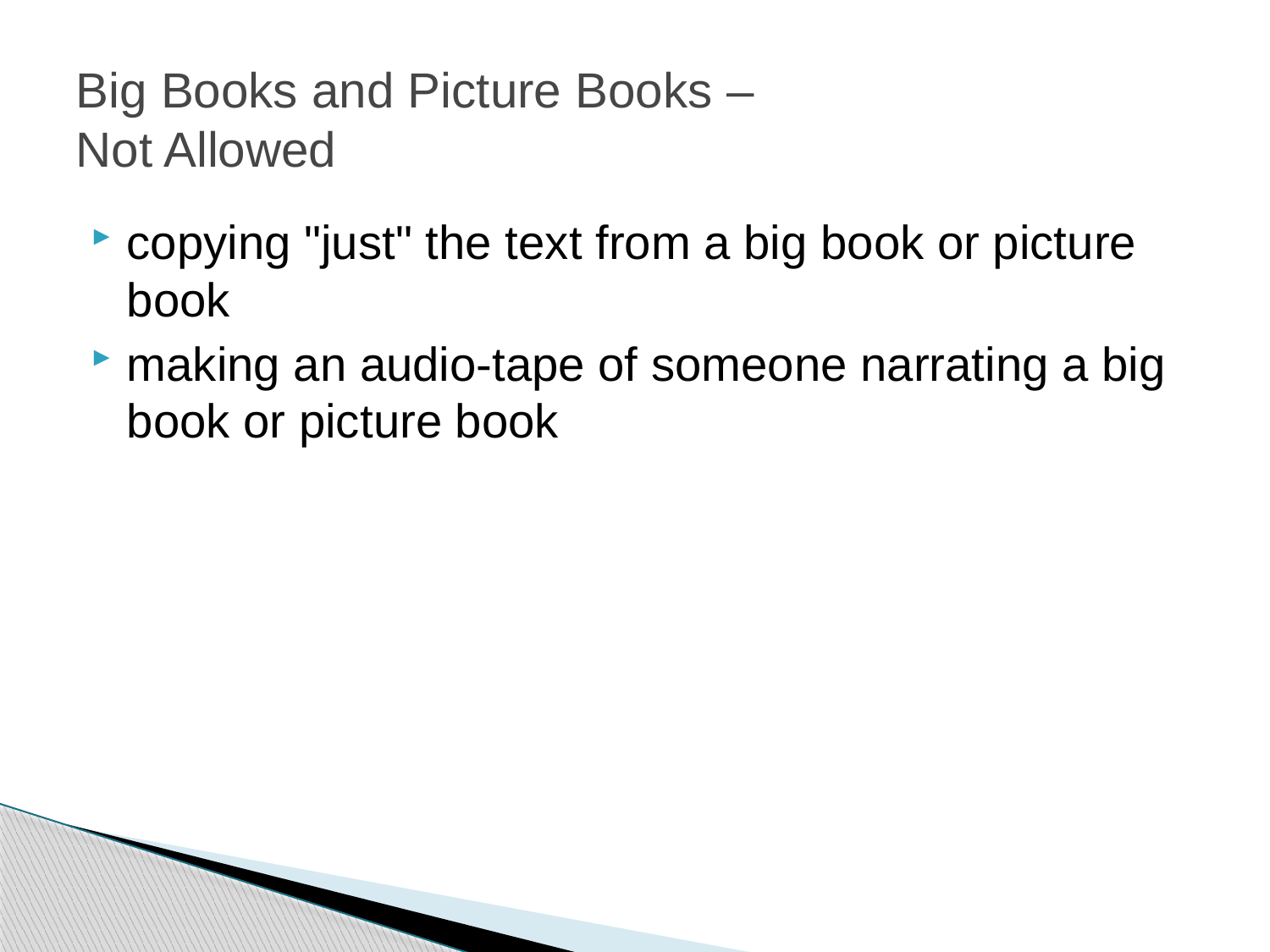

# Big Books and Picture Books – Not Allowed
copying "just" the text from a big book or picture book
making an audio-tape of someone narrating a big book or picture book